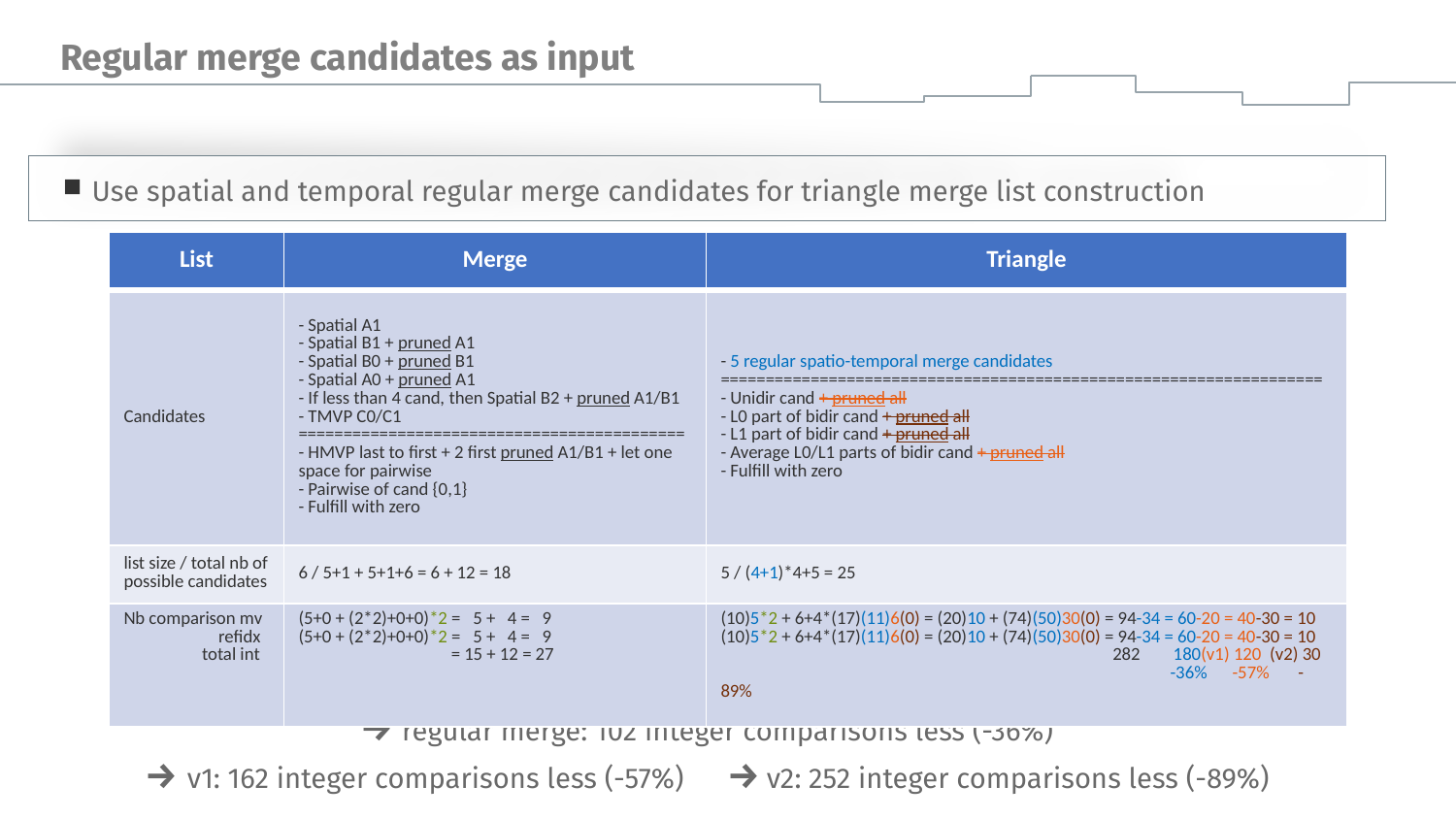

# Regular merge candidates as input
Use spatial and temporal regular merge candidates for triangle merge list construction
| List | Merge | Triangle |
| --- | --- | --- |
| Candidates | - Spatial A1 - Spatial B1 + pruned A1 - Spatial B0 + pruned B1 - Spatial A0 + pruned A1 - If less than 4 cand, then Spatial B2 + pruned A1/B1 - TMVP C0/C1 =========================================== - HMVP last to first + 2 first pruned A1/B1 + let one space for pairwise - Pairwise of cand {0,1} - Fulfill with zero | - 5 regular spatio-temporal merge candidates =================================================================== - Unidir cand + pruned all - L0 part of bidir cand + pruned all - L1 part of bidir cand + pruned all - Average L0/L1 parts of bidir cand + pruned all - Fulfill with zero |
| list size / total nb of possible candidates | 6 / 5+1 + 5+1+6 = 6 + 12 = 18 | 5 / (4+1)\*4+5 = 25 |
| Nb comparison mv refidx total int | (5+0 + (2\*2)+0+0)\*2 = 5 + 4 = 9 (5+0 + (2\*2)+0+0)\*2 = 5 + 4 = 9 = 15 + 12 = 27 | (10)5\*2 + 6+4\*(17)(11)6(0) = (20)10 + (74)(50)30(0) = 94-34 = 60-20 = 40-30 = 10 (10)5\*2 + 6+4\*(17)(11)6(0) = (20)10 + (74)(50)30(0) = 94-34 = 60-20 = 40-30 = 10 282 180(v1) 120 (v2) 30 -36% -57% -89% |
→ regular merge: 102 integer comparisons less (-36%)
→ v1: 162 integer comparisons less (-57%)	→ v2: 252 integer comparisons less (-89%)